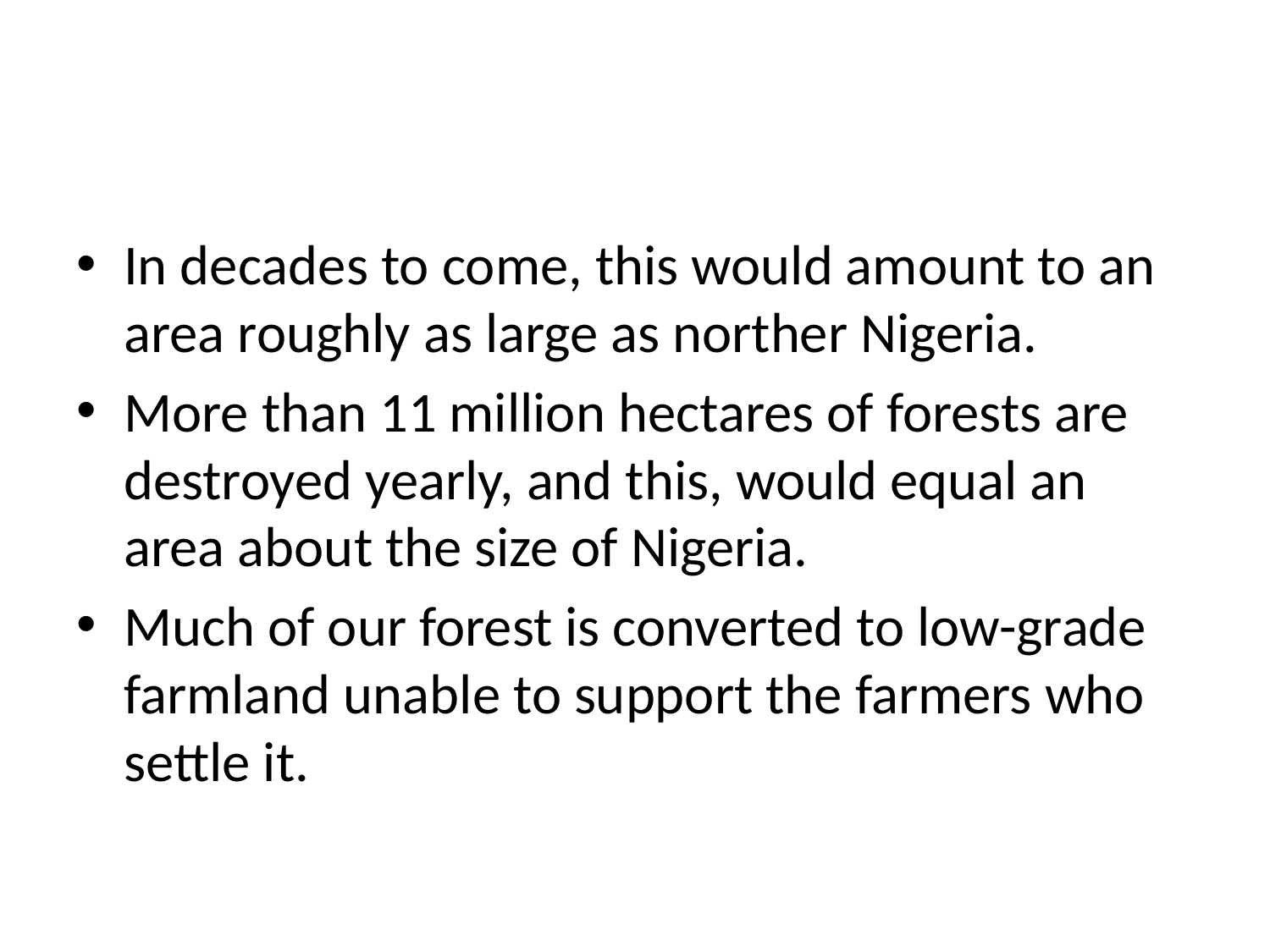

#
In decades to come, this would amount to an area roughly as large as norther Nigeria.
More than 11 million hectares of forests are destroyed yearly, and this, would equal an area about the size of Nigeria.
Much of our forest is converted to low-grade farmland unable to support the farmers who settle it.